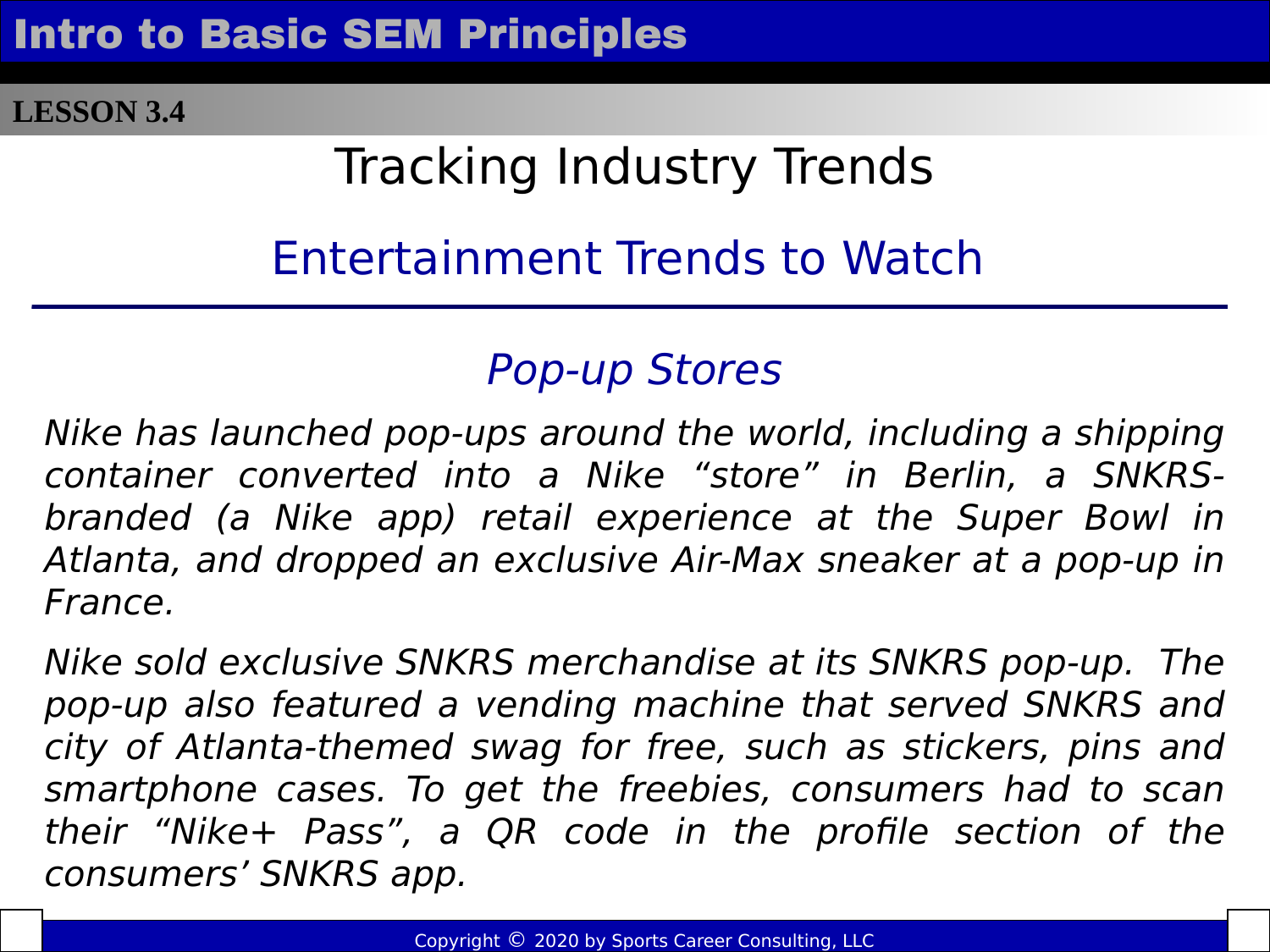

Intro to Basic SEM Principles
LESSON 3.4
Tracking Industry Trends
Entertainment Trends to Watch

Pop-up Stores
Nike has launched pop-ups around the world, including a shipping container converted into a Nike “store” in Berlin, a SNKRS-branded (a Nike app) retail experience at the Super Bowl in Atlanta, and dropped an exclusive Air-Max sneaker at a pop-up in France.
Nike sold exclusive SNKRS merchandise at its SNKRS pop-up.  The pop-up also featured a vending machine that served SNKRS and city of Atlanta-themed swag for free, such as stickers, pins and smartphone cases. To get the freebies, consumers had to scan their “Nike+ Pass”, a QR code in the profile section of the consumers’ SNKRS app.
Copyright © 2020 by Sports Career Consulting, LLC